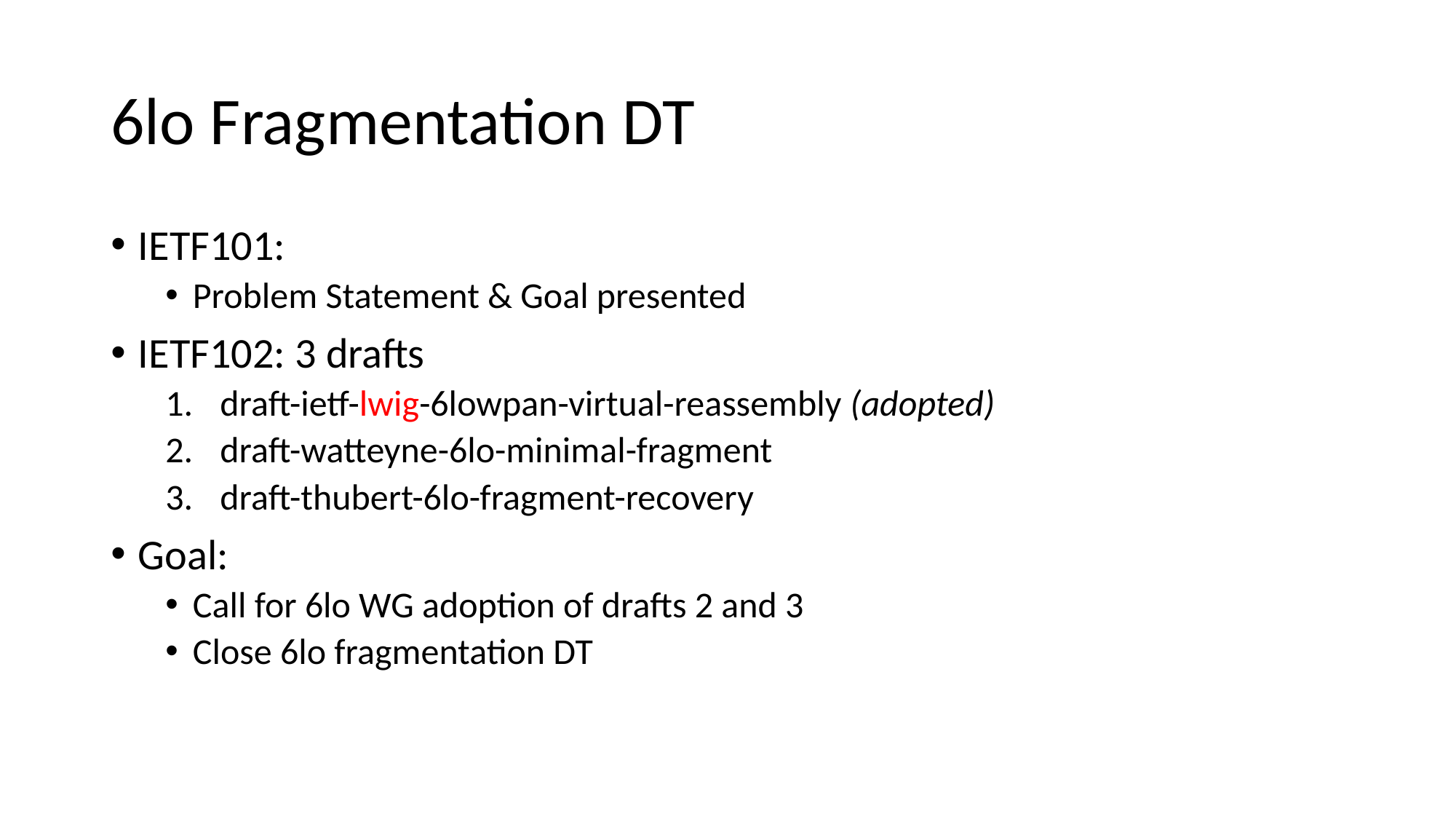

# 6lo Fragmentation DT
IETF101:
Problem Statement & Goal presented
IETF102: 3 drafts
draft-ietf-lwig-6lowpan-virtual-reassembly (adopted)
draft-watteyne-6lo-minimal-fragment
draft-thubert-6lo-fragment-recovery
Goal:
Call for 6lo WG adoption of drafts 2 and 3
Close 6lo fragmentation DT